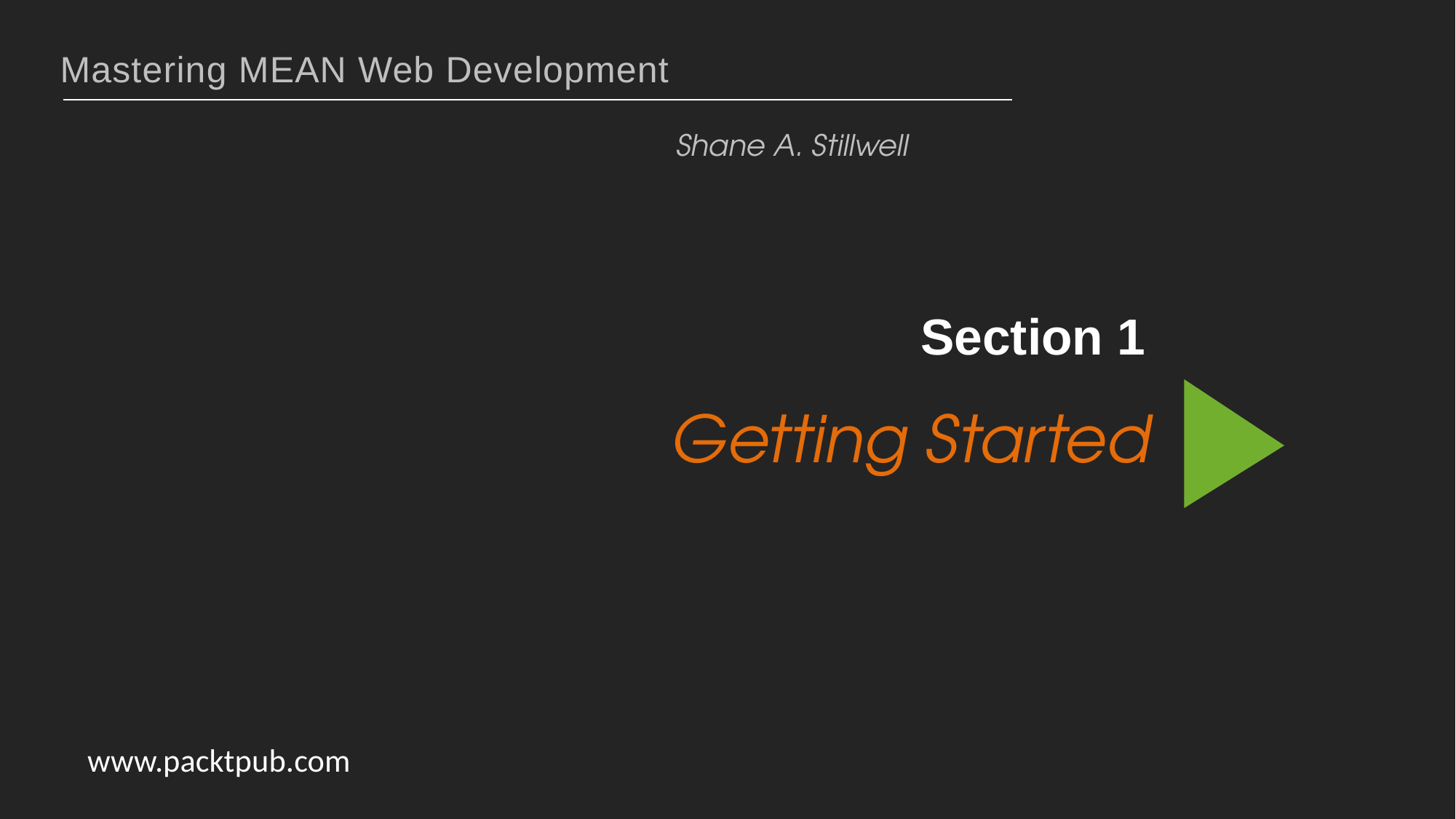

Mastering MEAN Web Development
Shane A. Stillwell
Section 1
Getting Started

www.packtpub.com